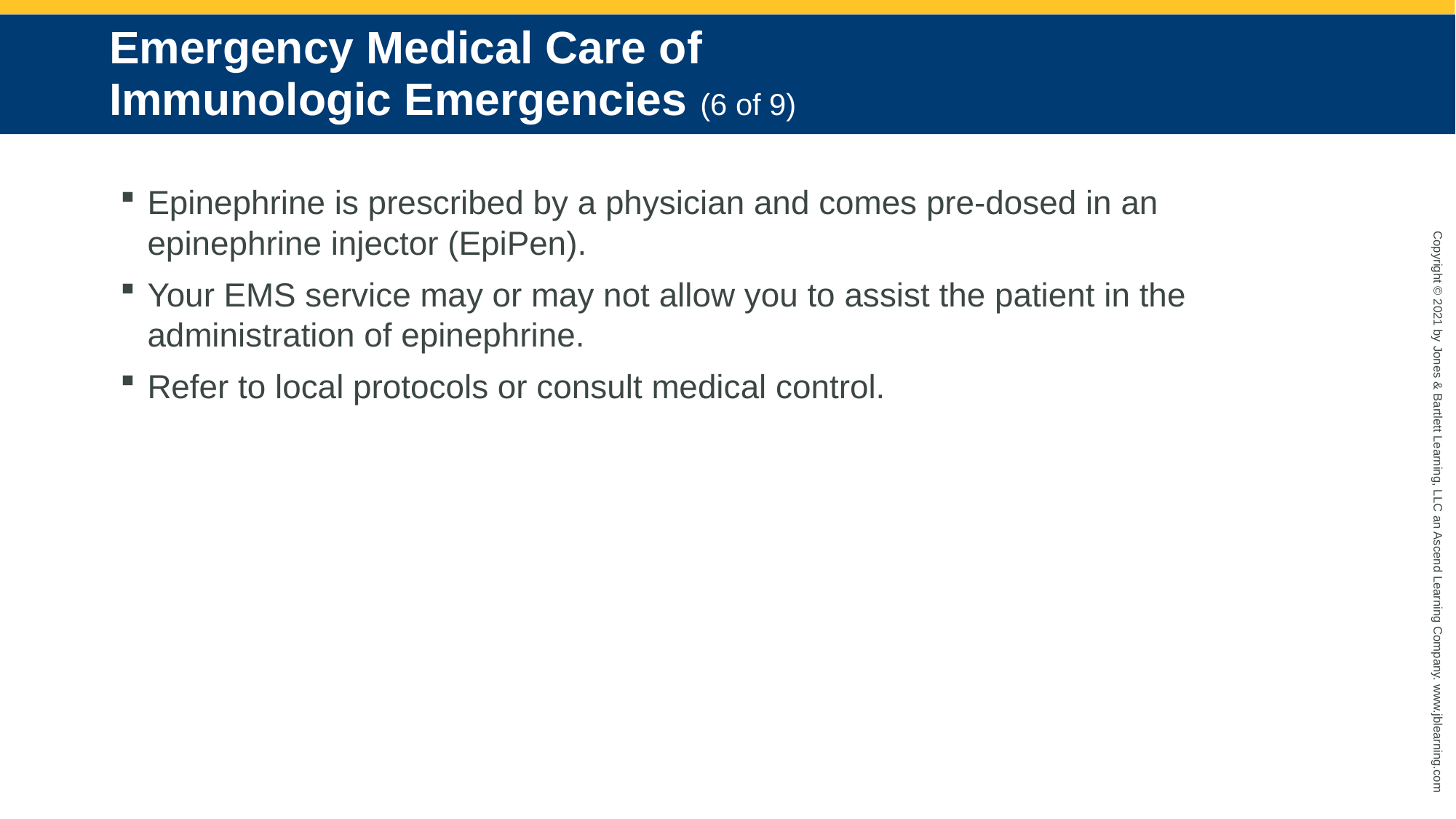

# Emergency Medical Care of Immunologic Emergencies (6 of 9)
Epinephrine is prescribed by a physician and comes pre-dosed in an epinephrine injector (EpiPen).
Your EMS service may or may not allow you to assist the patient in the administration of epinephrine.
Refer to local protocols or consult medical control.